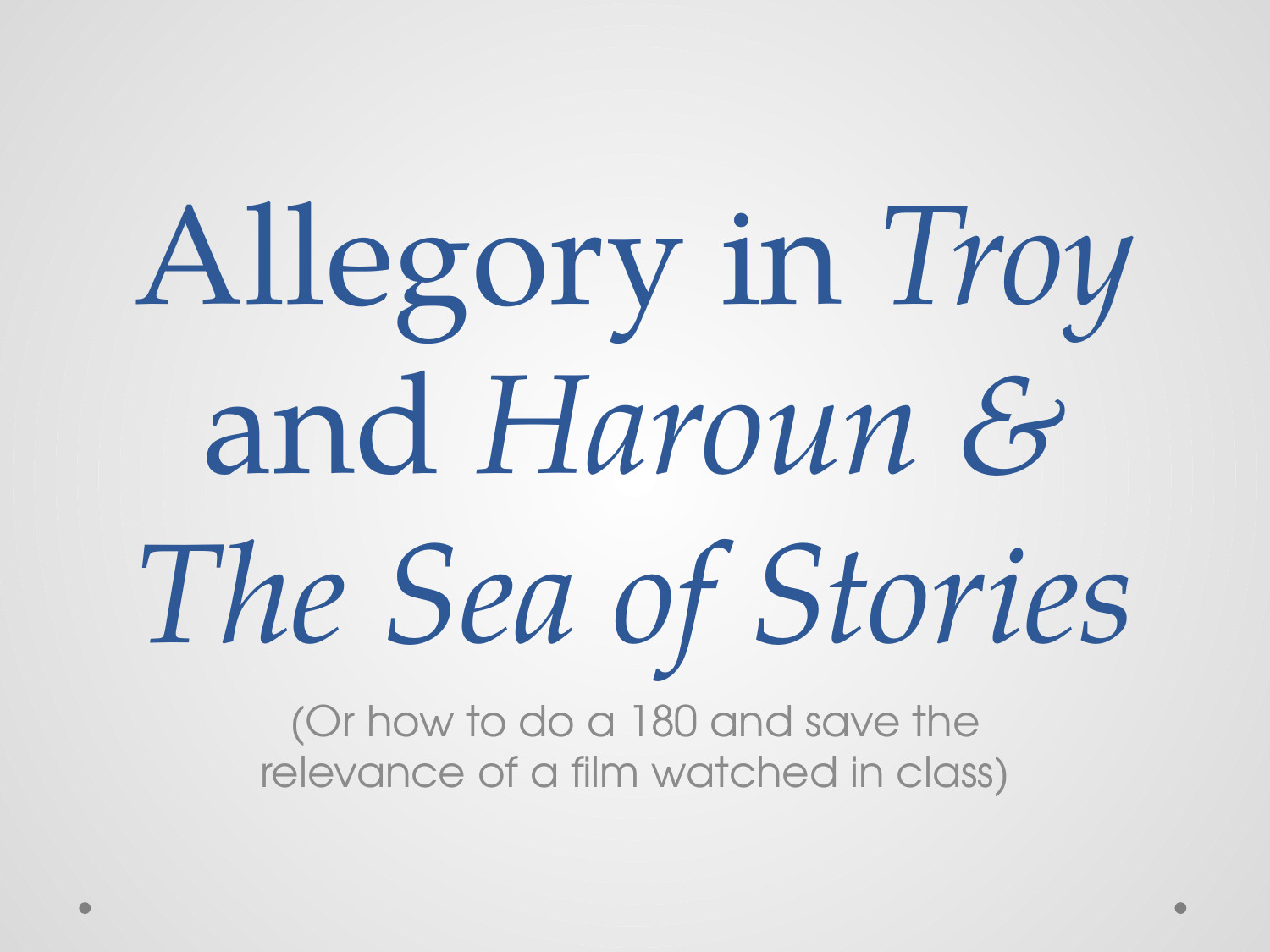

# Allegory in Troy and Haroun & The Sea of Stories
(Or how to do a 180 and save the relevance of a film watched in class)